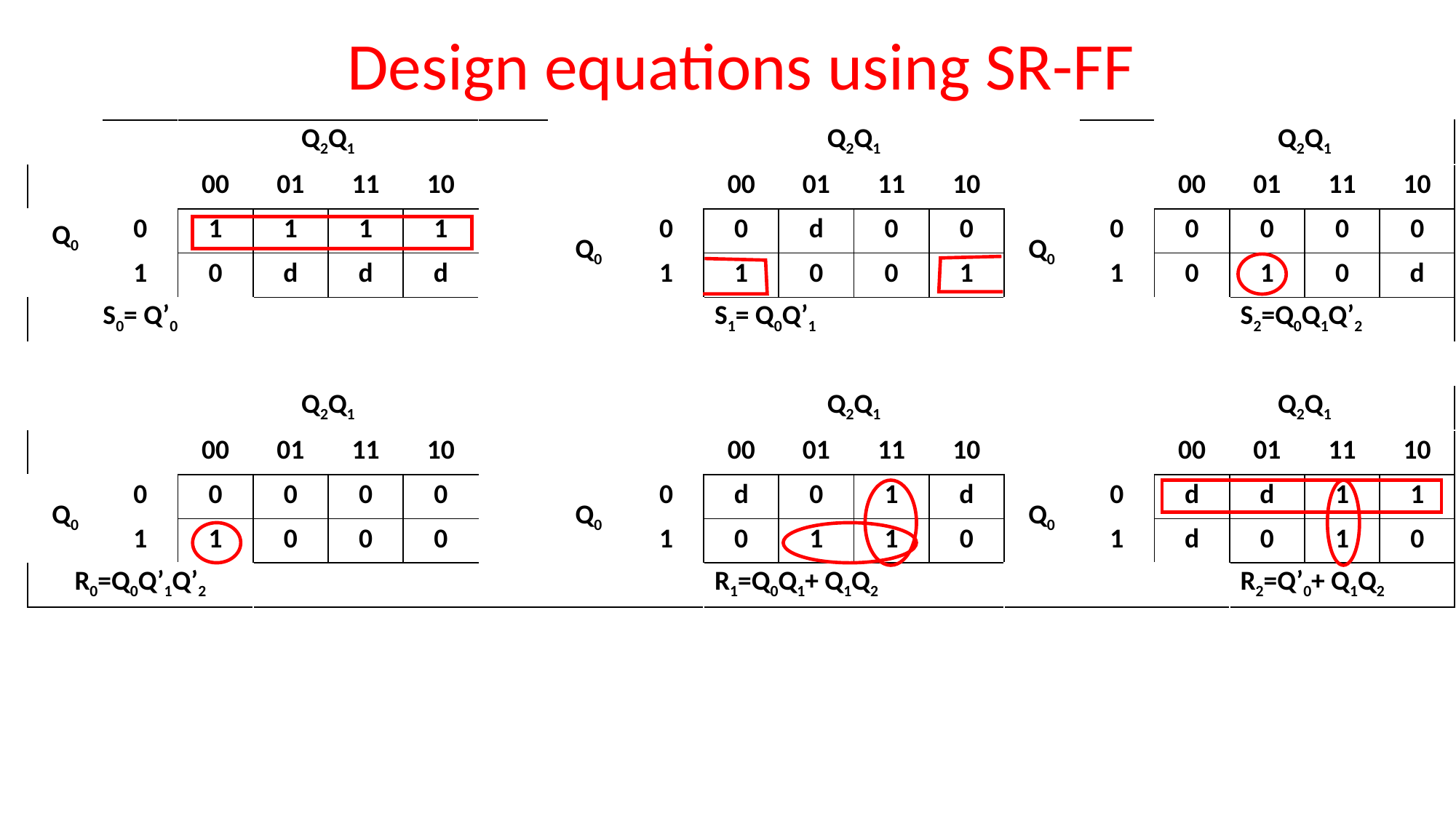

# Design equations using SR-FF
|  |  | Q2Q1 |  |  |  |  |  |  | Q2Q1 |  |  |  |  |  | Q2Q1 |  |  |  |
| --- | --- | --- | --- | --- | --- | --- | --- | --- | --- | --- | --- | --- | --- | --- | --- | --- | --- | --- |
|  |  | 00 | 01 | 11 | 10 |  |  |  | 00 | 01 | 11 | 10 |  |  | 00 | 01 | 11 | 10 |
| Q0 | 0 | 1 | 1 | 1 | 1 |  | Q0 | 0 | 0 | d | 0 | 0 | Q0 | 0 | 0 | 0 | 0 | 0 |
|  | 1 | 0 | d | d | d |  |  | 1 | 1 | 0 | 0 | 1 |  | 1 | 0 | 1 | 0 | d |
| S0= Q’0 |  |  |  |  |  |  |  |  | S1= Q0Q’1 |  |  |  |  |  |  | S2=Q0Q1Q’2 |  |  |
|  |  |  |  |  |  |  |  |  |  |  |  |  |  |  |  |  |  |  |
|  |  | Q2Q1 |  |  |  |  |  |  | Q2Q1 |  |  |  |  |  | Q2Q1 |  |  |  |
|  |  | 00 | 01 | 11 | 10 |  |  |  | 00 | 01 | 11 | 10 |  |  | 00 | 01 | 11 | 10 |
| Q0 | 0 | 0 | 0 | 0 | 0 |  | Q0 | 0 | d | 0 | 1 | d | Q0 | 0 | d | d | 1 | 1 |
|  | 1 | 1 | 0 | 0 | 0 |  |  | 1 | 0 | 1 | 1 | 0 |  | 1 | d | 0 | 1 | 0 |
| R0=Q0Q’1Q’2 |  |  |  |  |  |  |  |  | R1=Q0Q1+ Q1Q2 |  |  |  |  |  |  | R2=Q’0+ Q1Q2 |  |  |